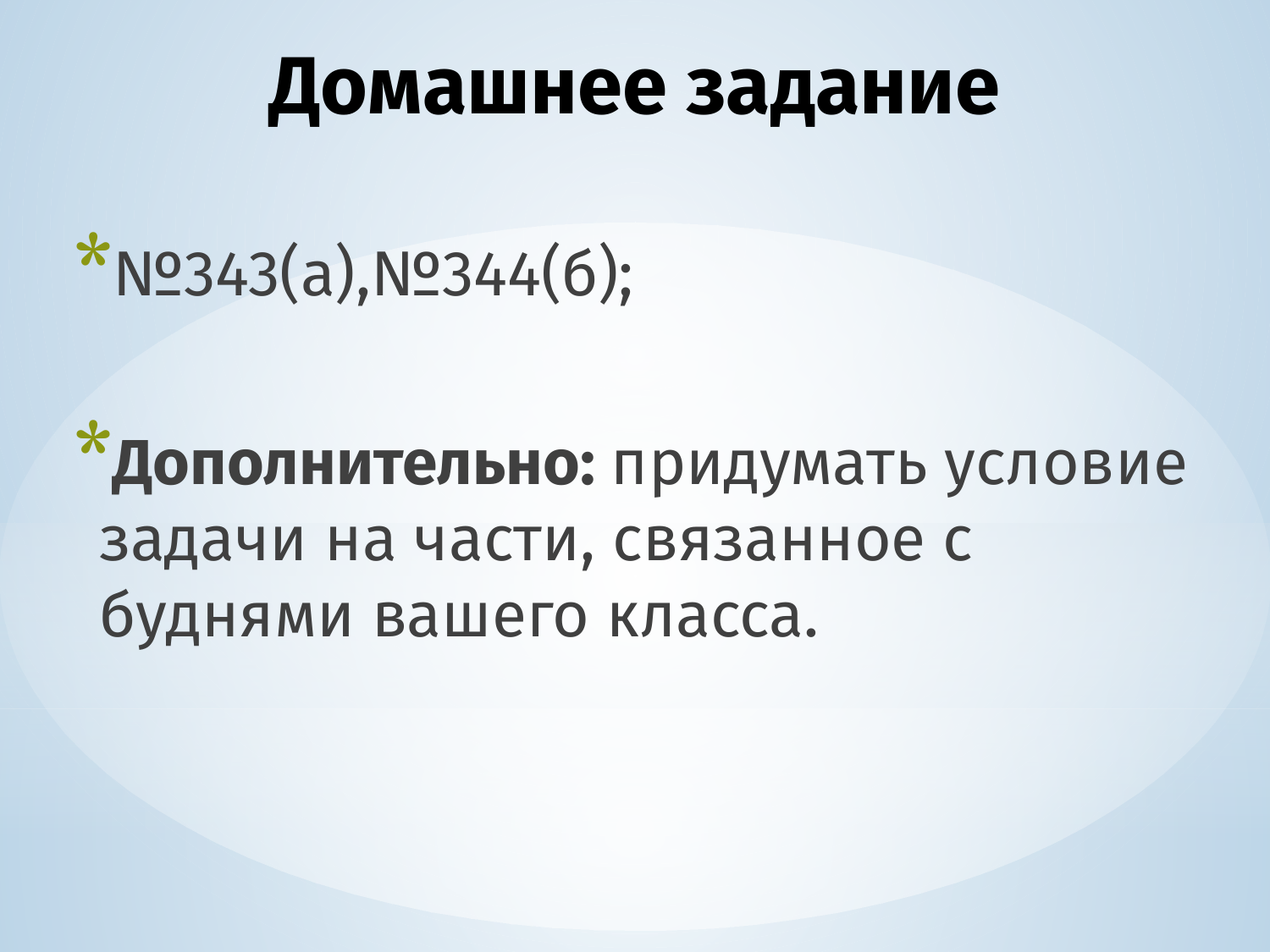

# Домашнее задание
№343(а),№344(б);

Дополнительно: придумать условие задачи на части, связанное с буднями вашего класса.